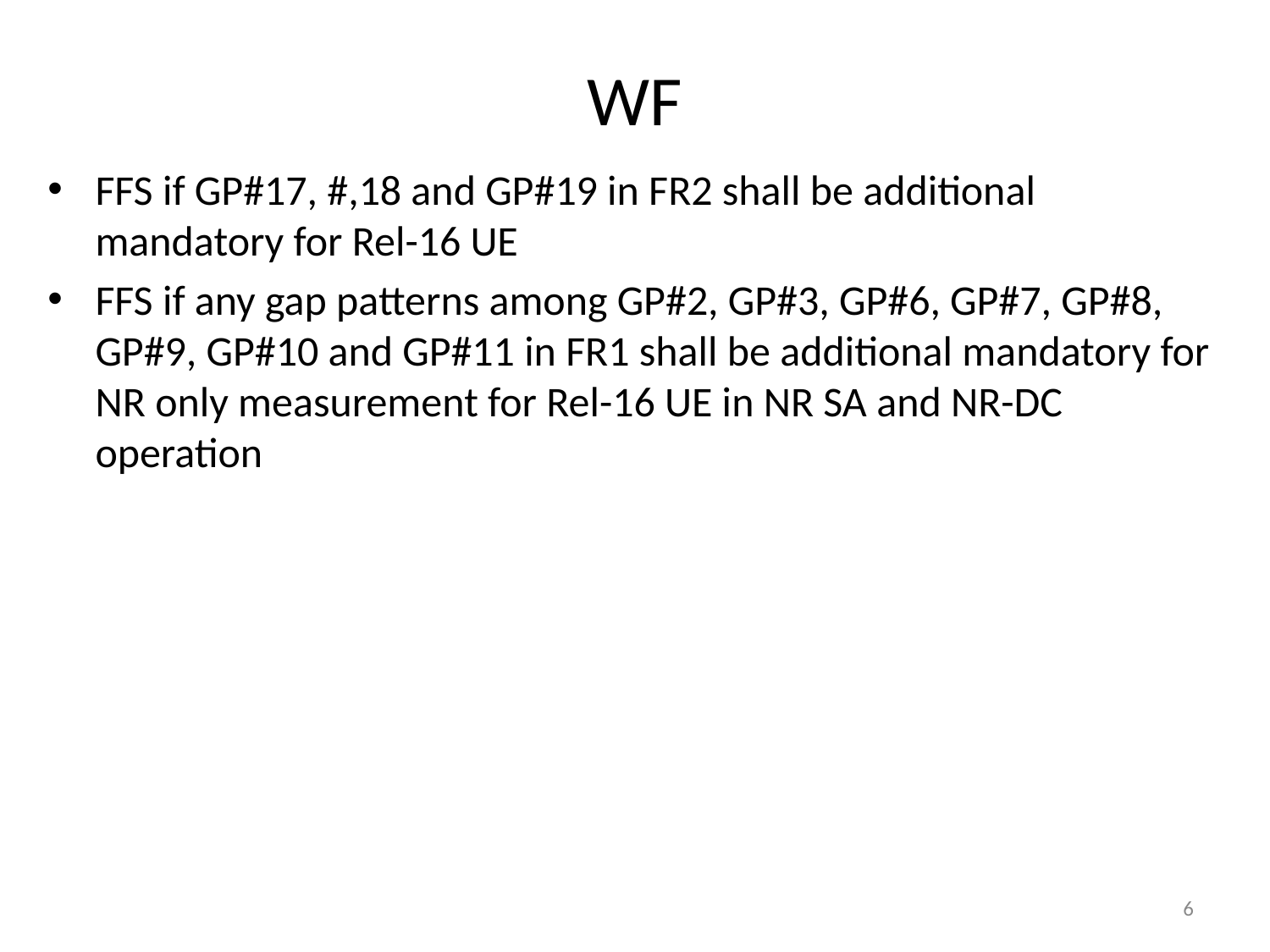

# WF
FFS if GP#17, #,18 and GP#19 in FR2 shall be additional mandatory for Rel-16 UE
FFS if any gap patterns among GP#2, GP#3, GP#6, GP#7, GP#8, GP#9, GP#10 and GP#11 in FR1 shall be additional mandatory for NR only measurement for Rel-16 UE in NR SA and NR-DC operation

6